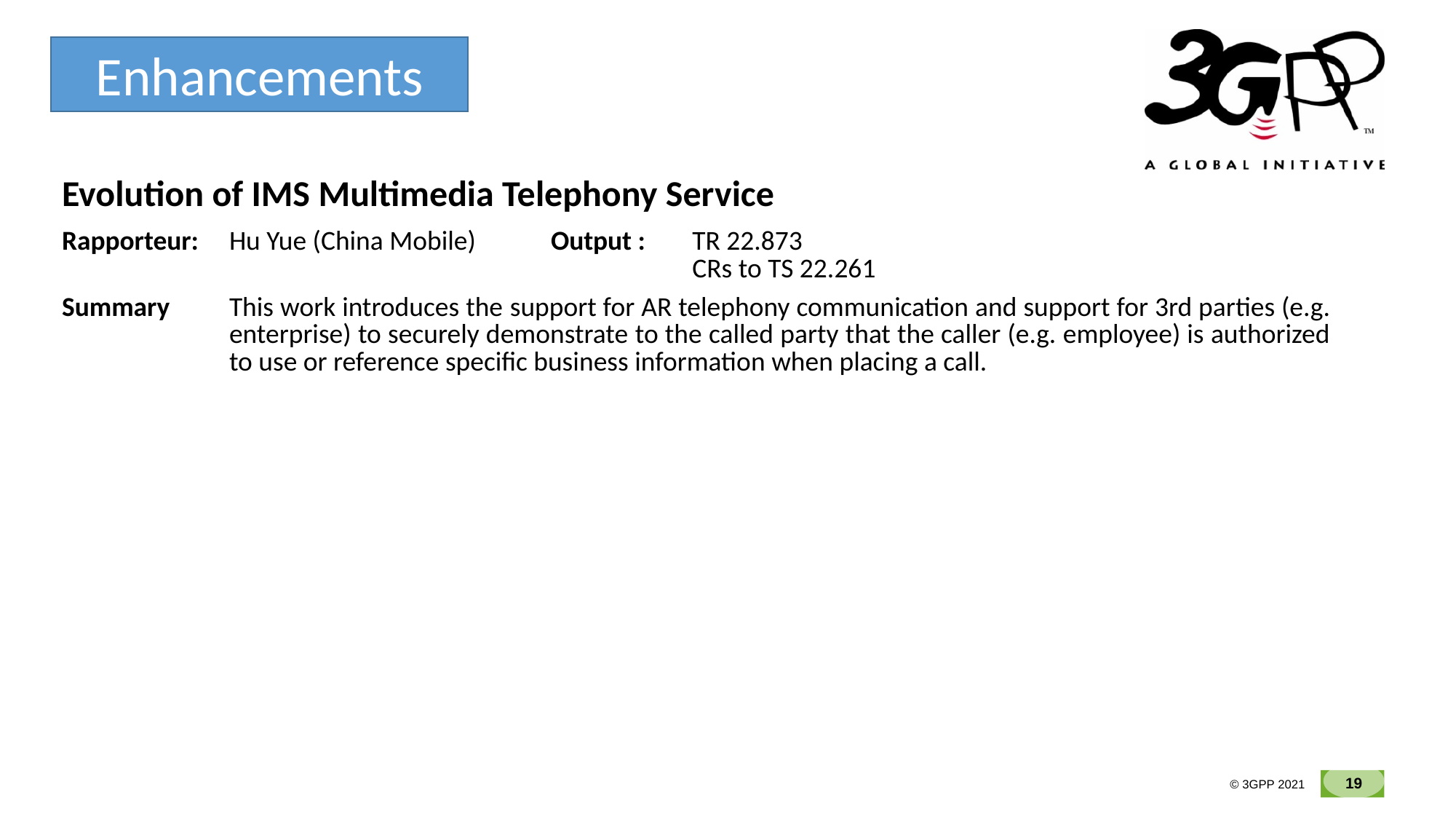

Enhancements
| Evolution of IMS Multimedia Telephony Service |  |  |  |
| --- | --- | --- | --- |
| Rapporteur: | Hu Yue (China Mobile) | Output : | TR 22.873 CRs to TS 22.261 |
| Summary | This work introduces the support for AR telephony communication and support for 3rd parties (e.g. enterprise) to securely demonstrate to the called party that the caller (e.g. employee) is authorized to use or reference specific business information when placing a call. |  |  |